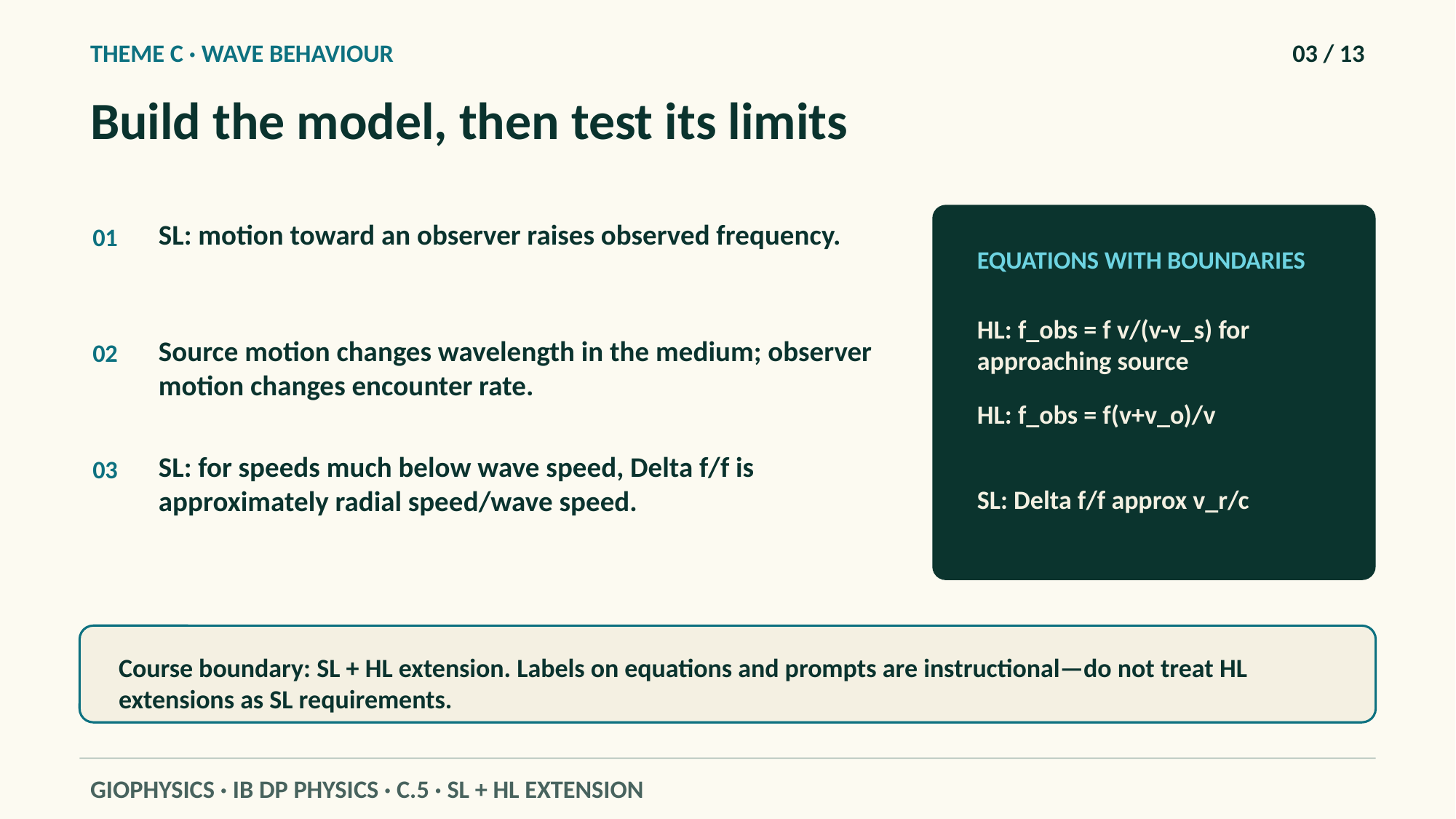

THEME C · WAVE BEHAVIOUR
03 / 13
Build the model, then test its limits

SL: motion toward an observer raises observed frequency.
01
EQUATIONS WITH BOUNDARIES
HL: f_obs = f v/(v-v_s) for approaching source
Source motion changes wavelength in the medium; observer motion changes encounter rate.
02
HL: f_obs = f(v+v_o)/v
SL: for speeds much below wave speed, Delta f/f is approximately radial speed/wave speed.
03
SL: Delta f/f approx v_r/c

Course boundary: SL + HL extension. Labels on equations and prompts are instructional—do not treat HL extensions as SL requirements.

GIOPHYSICS · IB DP PHYSICS · C.5 · SL + HL EXTENSION